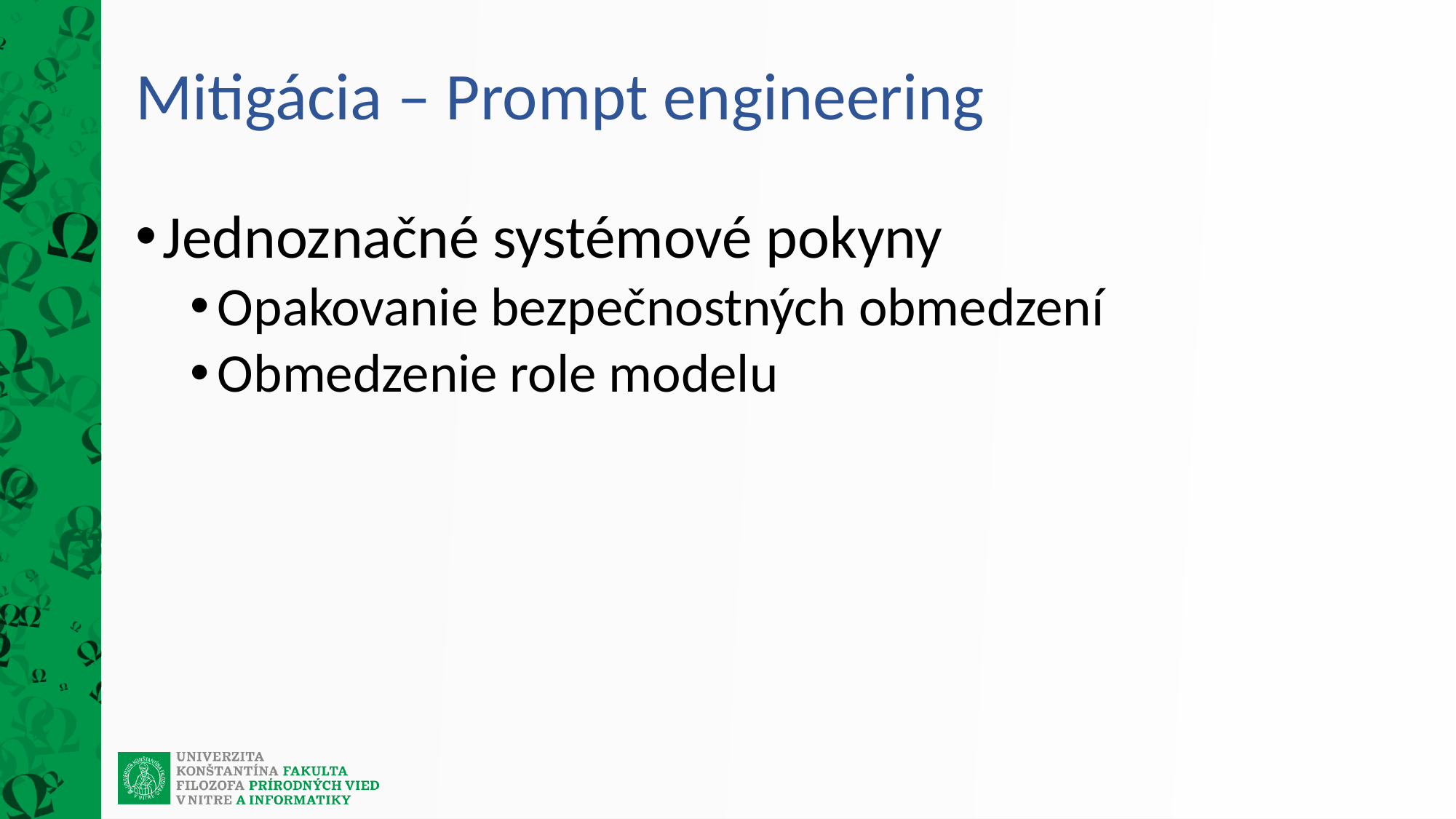

# Mitigácia – Prompt engineering
Jednoznačné systémové pokyny
Opakovanie bezpečnostných obmedzení
Obmedzenie role modelu